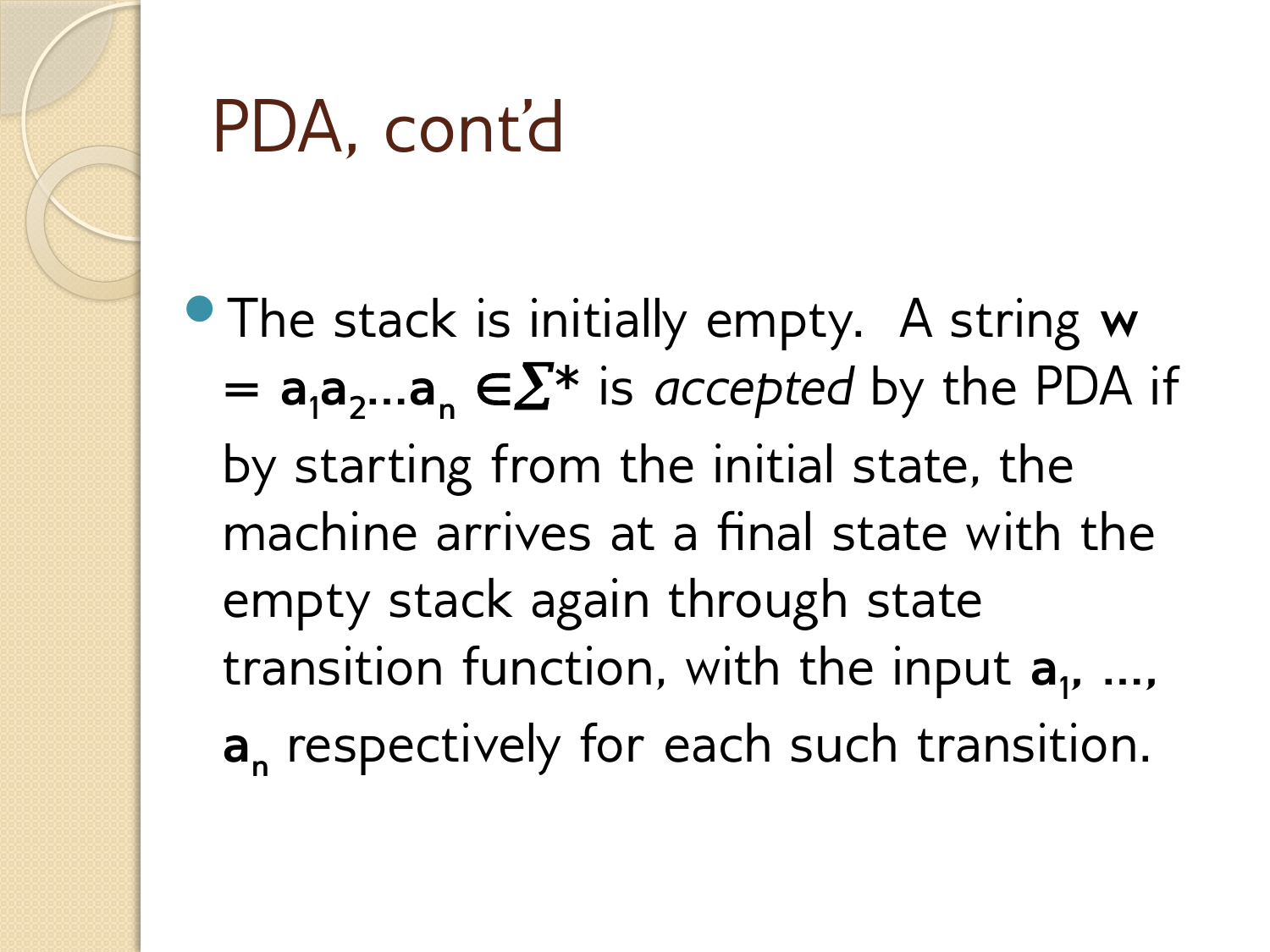

# PDA, cont’d
The stack is initially empty.  A string w = a1a2…an ∈∑* is accepted by the PDA if by starting from the initial state, the machine arrives at a final state with the empty stack again through state transition function, with the input a1, …, an respectively for each such transition.